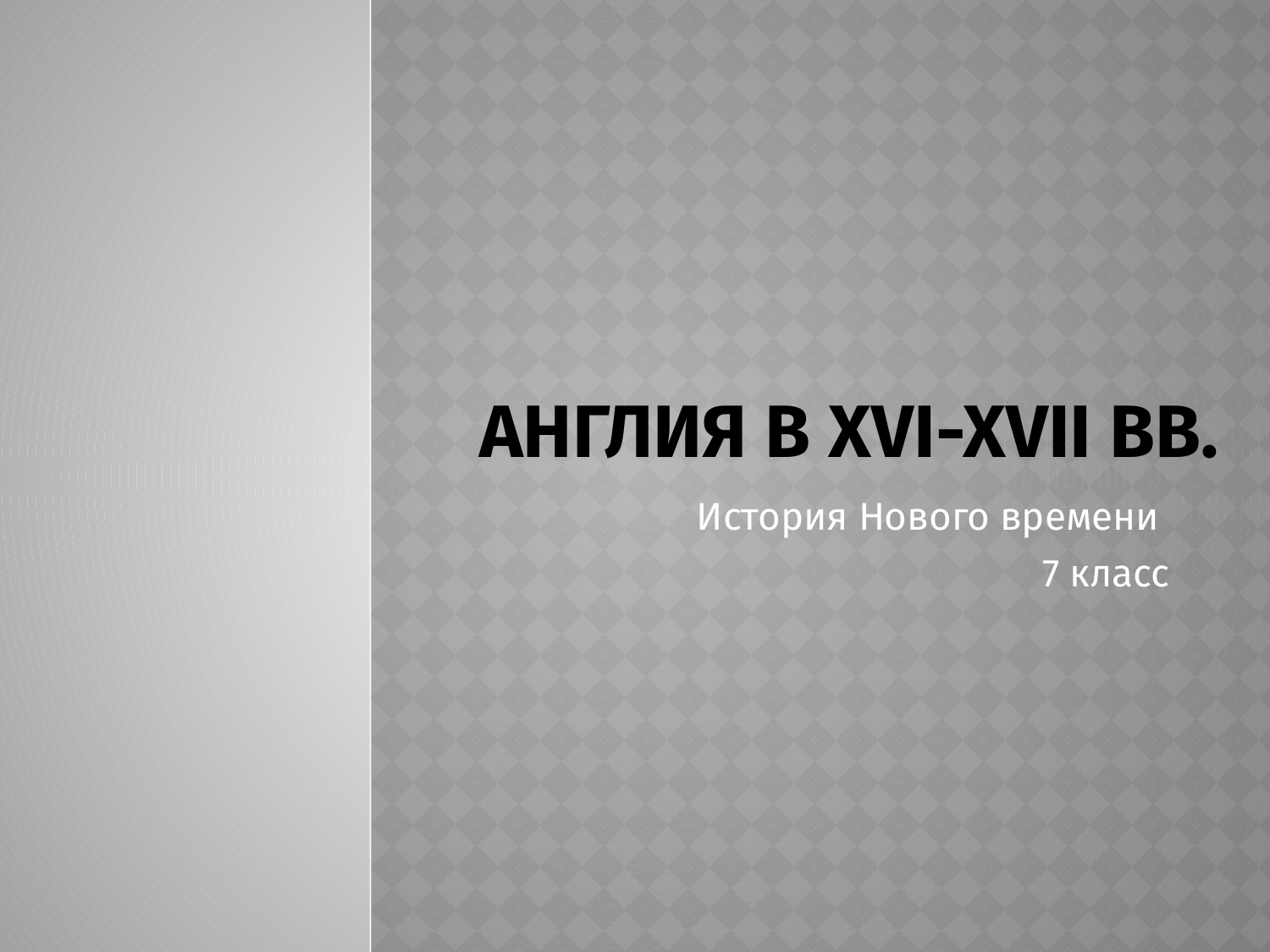

# Англия в XVI-XVII вв.
История Нового времени
7 класс